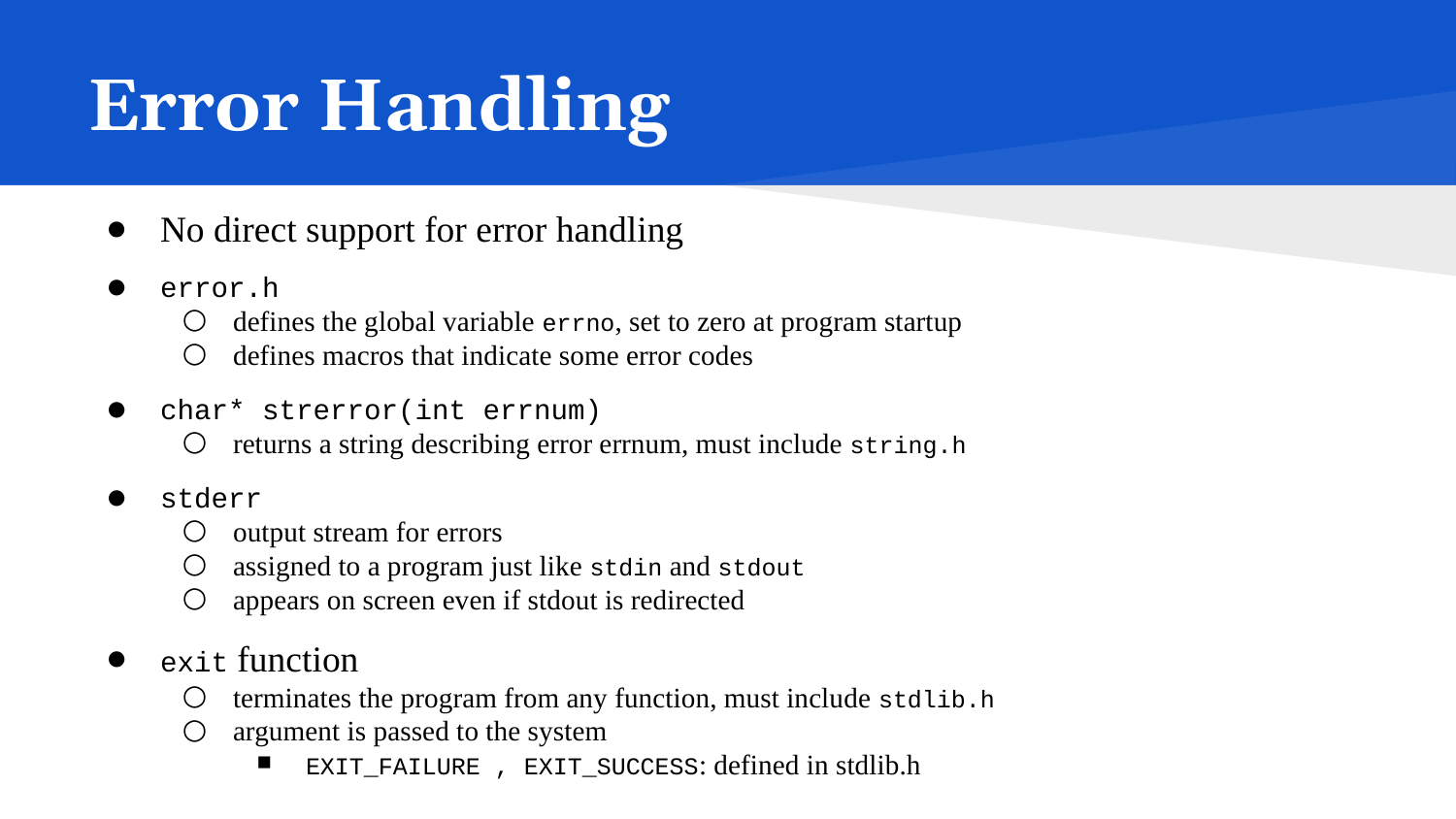

# Error Handling
No direct support for error handling
error.h
defines the global variable errno, set to zero at program startup
defines macros that indicate some error codes
char* strerror(int errnum)
returns a string describing error errnum, must include string.h
stderr
output stream for errors
assigned to a program just like stdin and stdout
appears on screen even if stdout is redirected
exit function
terminates the program from any function, must include stdlib.h
argument is passed to the system
EXIT_FAILURE , EXIT_SUCCESS: defined in stdlib.h